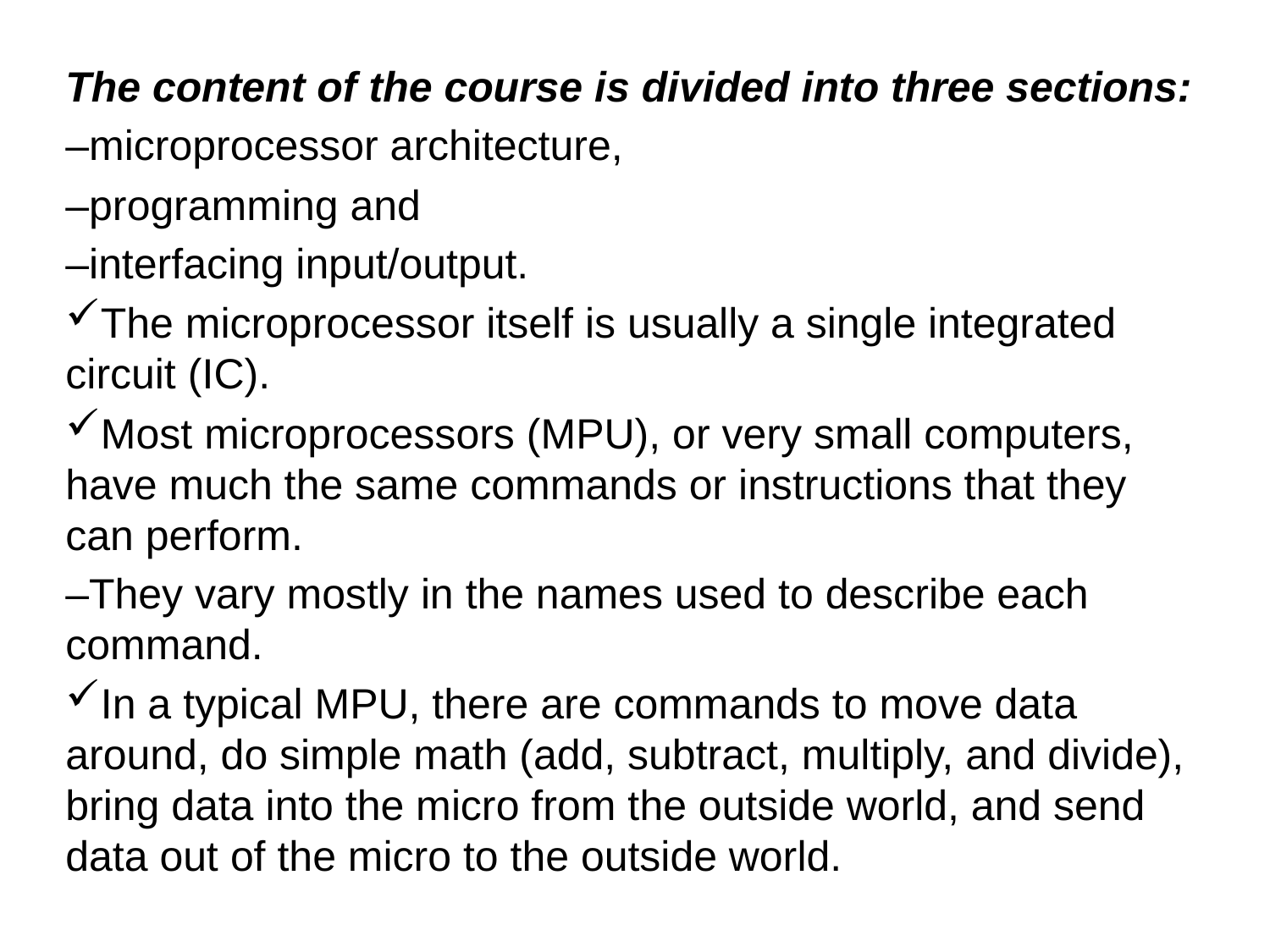

The content of the course is divided into three sections:
–microprocessor architecture,
–programming and
–interfacing input/output.
The microprocessor itself is usually a single integrated circuit (IC).
Most microprocessors (MPU), or very small computers,  have much the same commands or instructions that they can perform.
–They vary mostly in the names used to describe each command.
In a typical MPU, there are commands to move data around, do simple math (add, subtract, multiply, and divide), bring data into the micro from the outside world, and send data out of the micro to the outside world.